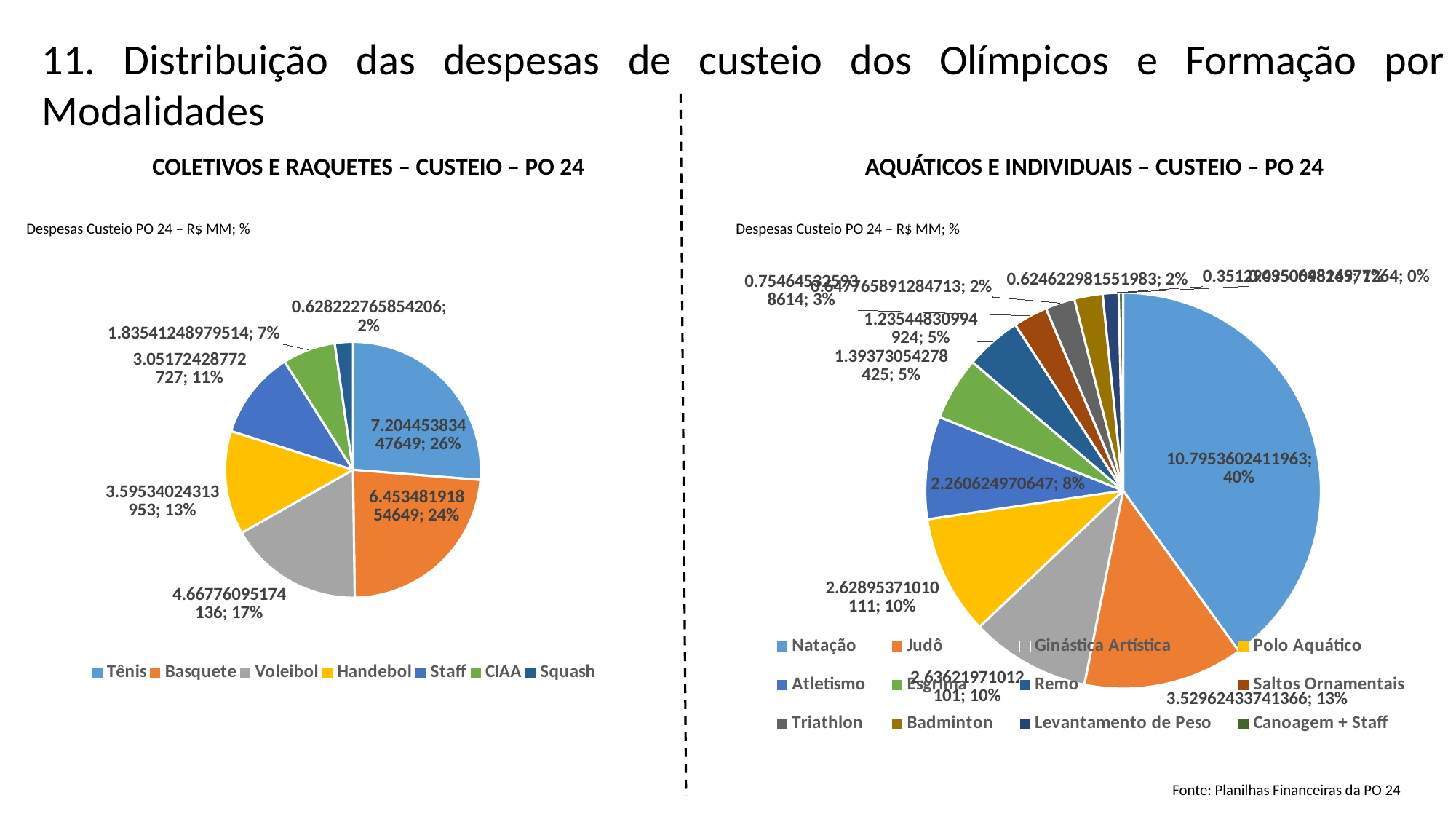

11. Distribuição das despesas de custeio dos Olímpicos e Formação por Modalidades
COLETIVOS E RAQUETES – CUSTEIO – PO 24
AQUÁTICOS E INDIVIDUAIS – CUSTEIO – PO 24
Despesas Custeio PO 24 – R$ MM; %
Despesas Custeio PO 24 – R$ MM; %

### Chart

| Category | Valor |
|---|---|
| Tênis | 7.204453834476488 |
| Basquete | 6.453481918546489 |
| Voleibol | 4.66776095174136 |
| Handebol | 3.595340243139531 |
| Staff | 3.0517242877272666 |
| CIAA | 1.8354124897951398 |
| Squash | 0.6282227658542062 |

### Chart

| Category |  |
|---|---|
| Natação | 10.795360241196326 |
| Judô | 3.5296243374136598 |
| Ginástica Artística | 2.636219710121009 |
| Polo Aquático | 2.628953710101106 |
| Atletismo | 2.2606249706470045 |
| Esgrima | 1.3937305427842461 |
| Remo | 1.2354483099492448 |
| Saltos Ornamentais | 0.7546453259386138 |
| Triathlon | 0.6477658912847132 |
| Badminton | 0.624622981551983 |
| Levantamento de Peso | 0.3512943506481491 |
| Canoagem + Staff | 0.09500982657726403 |
Fonte: Planilhas Financeiras da PO 24